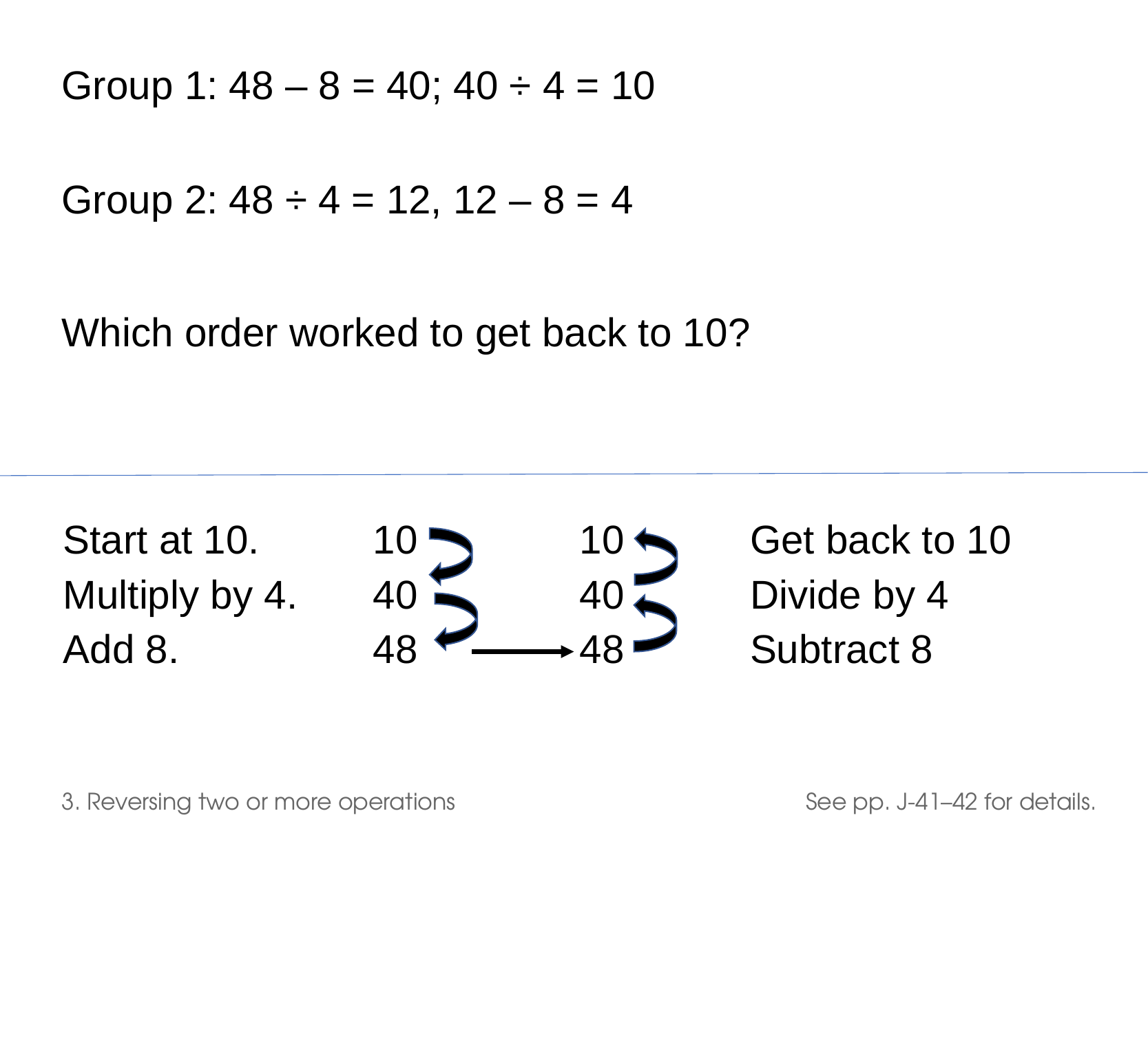

Group 1: 48 – 8 = 40; 40 ÷ 4 = 10
Group 2: 48 ÷ 4 = 12, 12 – 8 = 4

Which order worked to get back to 10?
Start at 10. 	10		10	      Get back to 10
Multiply by 4. 	40 		40	      Divide by 4
​Add 8.		48		48	      Subtract 8

3. Reversing two or more operations
See pp. J-41–42 for details.